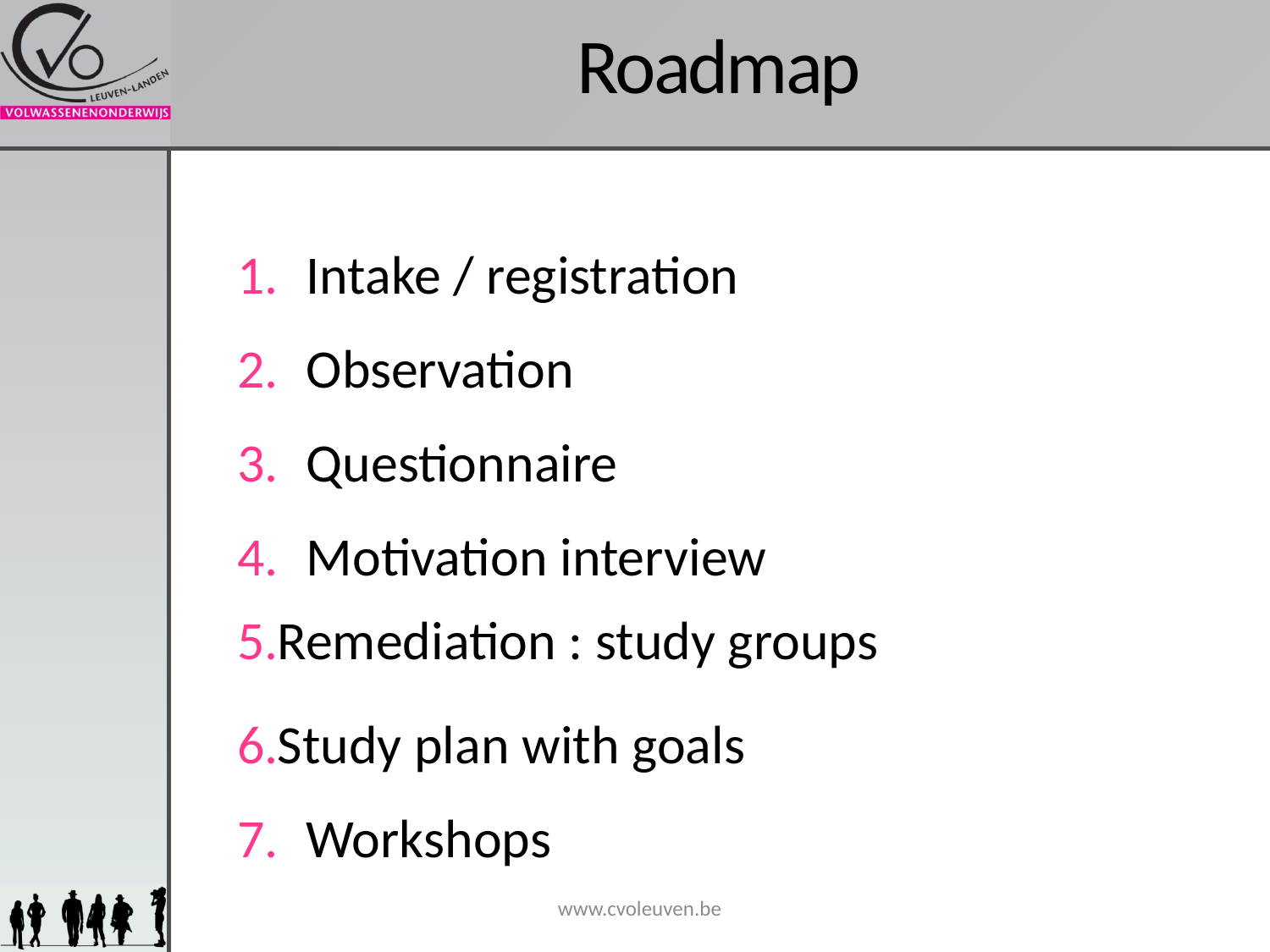

# Roadmap
Intake / registration

Observation

Questionnaire

Motivation interview

Remediation : study groups

Study plan with goals

Workshops

www.cvoleuven.be